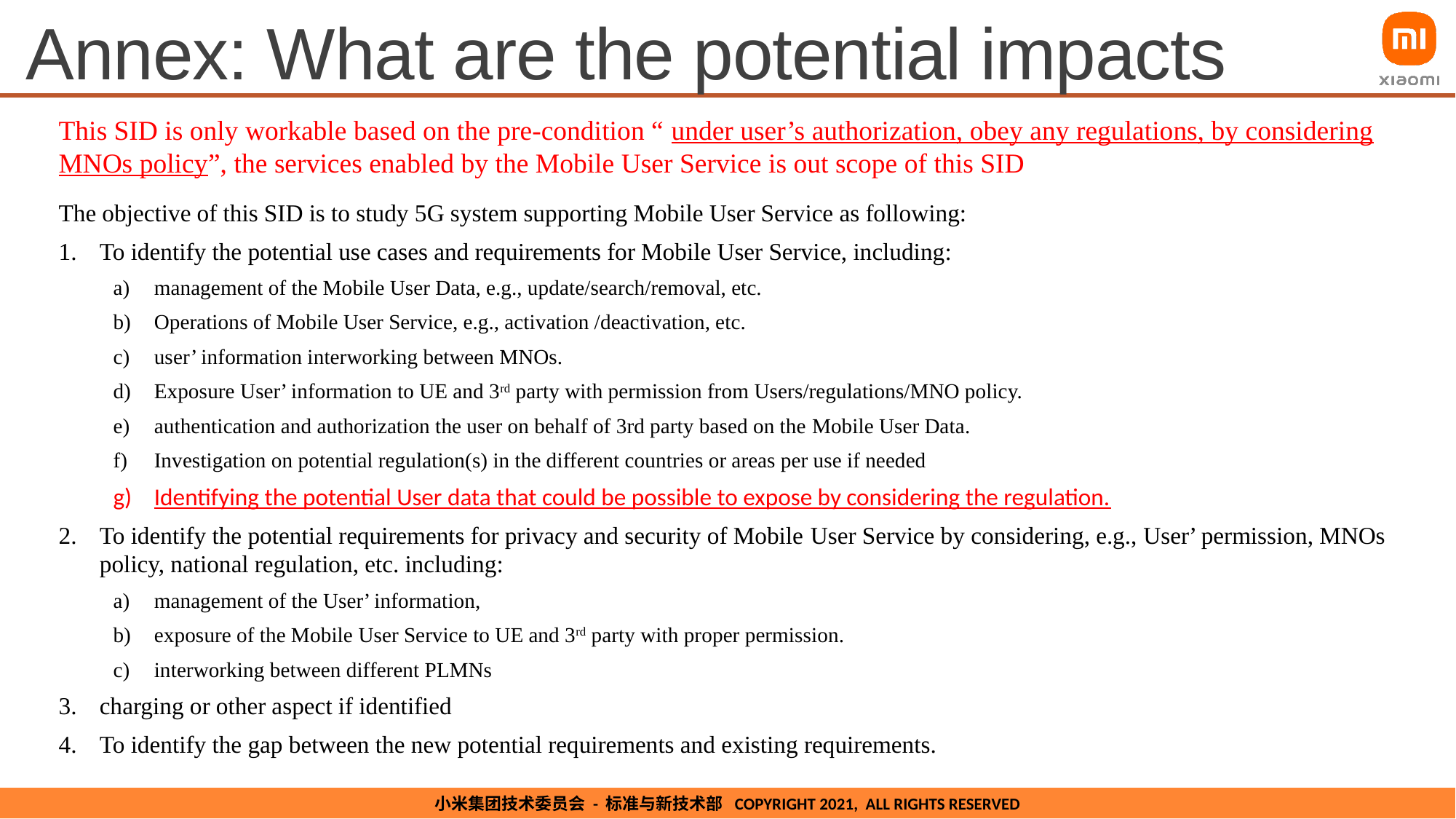

# Annex: What are the potential impacts
This SID is only workable based on the pre-condition “ under user’s authorization, obey any regulations, by considering MNOs policy”, the services enabled by the Mobile User Service is out scope of this SID
The objective of this SID is to study 5G system supporting Mobile User Service as following:
To identify the potential use cases and requirements for Mobile User Service, including:
management of the Mobile User Data, e.g., update/search/removal, etc.
Operations of Mobile User Service, e.g., activation /deactivation, etc.
user’ information interworking between MNOs.
Exposure User’ information to UE and 3rd party with permission from Users/regulations/MNO policy.
authentication and authorization the user on behalf of 3rd party based on the Mobile User Data.
Investigation on potential regulation(s) in the different countries or areas per use if needed
Identifying the potential User data that could be possible to expose by considering the regulation.
To identify the potential requirements for privacy and security of Mobile User Service by considering, e.g., User’ permission, MNOs policy, national regulation, etc. including:
management of the User’ information,
exposure of the Mobile User Service to UE and 3rd party with proper permission.
interworking between different PLMNs
charging or other aspect if identified
To identify the gap between the new potential requirements and existing requirements.